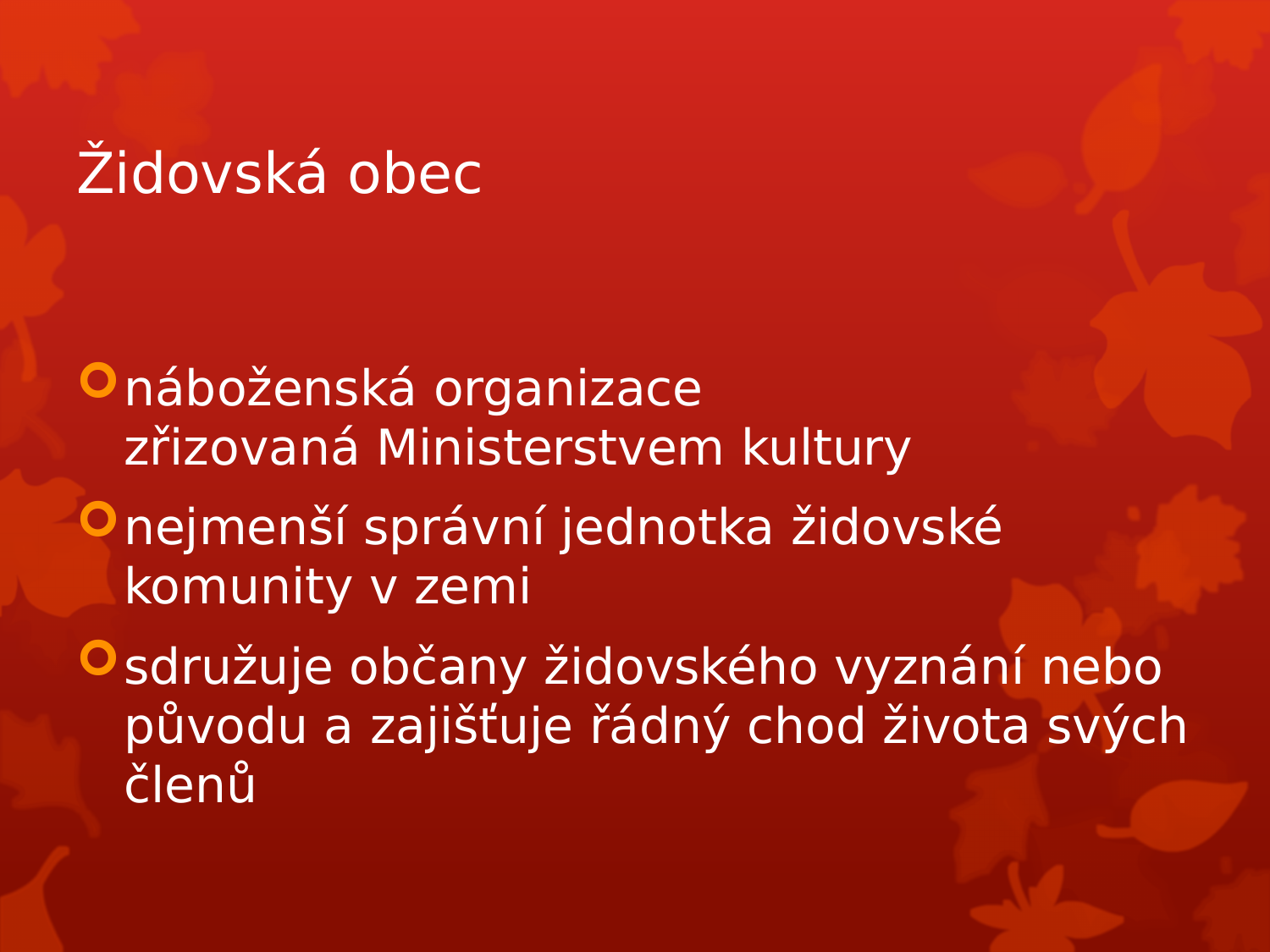

# Židovská obec
náboženská organizace zřizovaná Ministerstvem kultury
nejmenší správní jednotka židovské komunity v zemi
sdružuje občany židovského vyznání nebo původu a zajišťuje řádný chod života svých členů